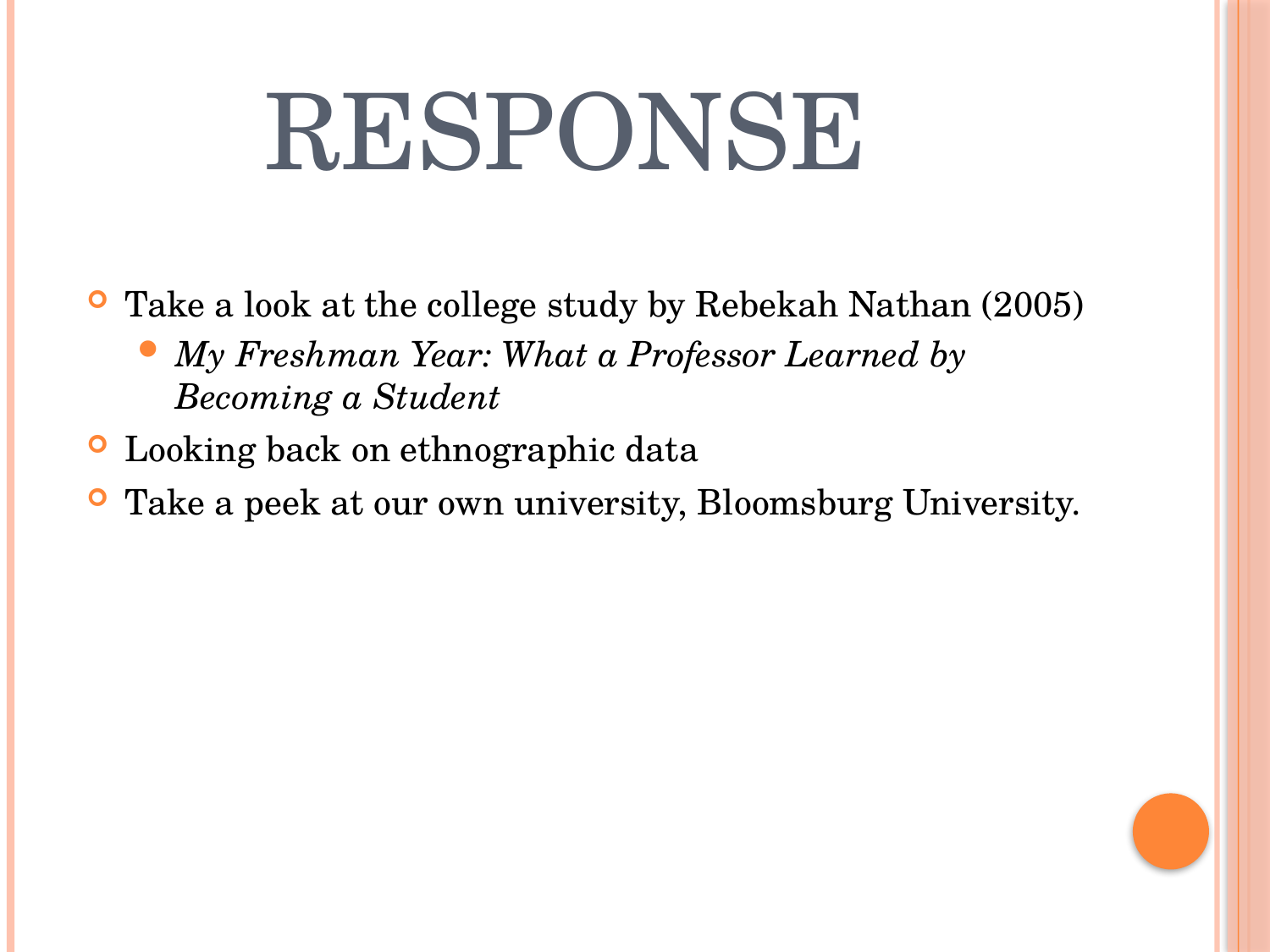

# Response
Take a look at the college study by Rebekah Nathan (2005)
My Freshman Year: What a Professor Learned by Becoming a Student
Looking back on ethnographic data
Take a peek at our own university, Bloomsburg University.